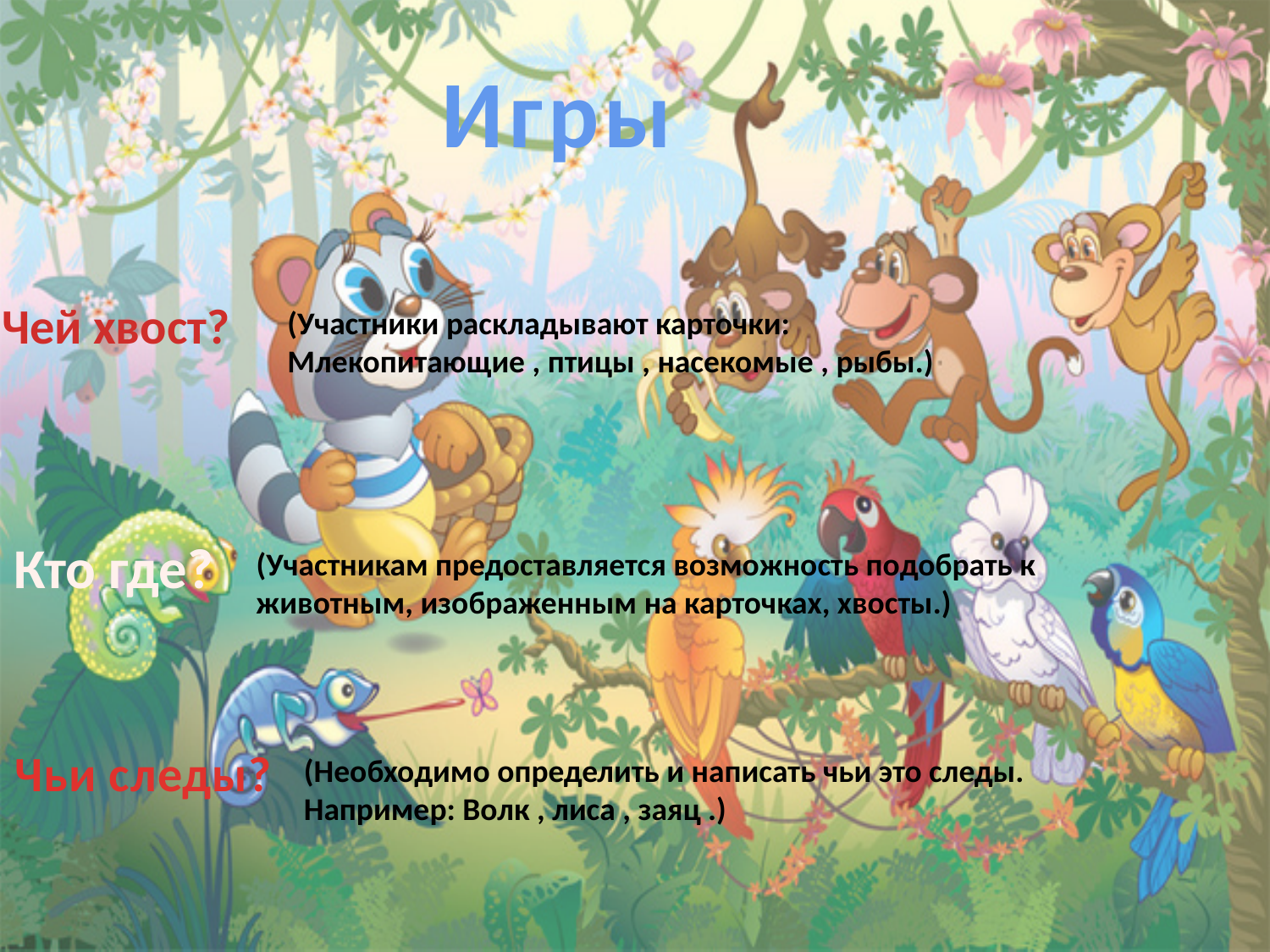

Игры
Чей хвост?
(Участники раскладывают карточки: Млекопитающие , птицы , насекомые , рыбы.)
Кто где?
(Участникам предоставляется возможность подобрать к животным, изображенным на карточках, хвосты.)
Чьи следы?
(Необходимо определить и написать чьи это следы.
Например: Волк , лиса , заяц .)